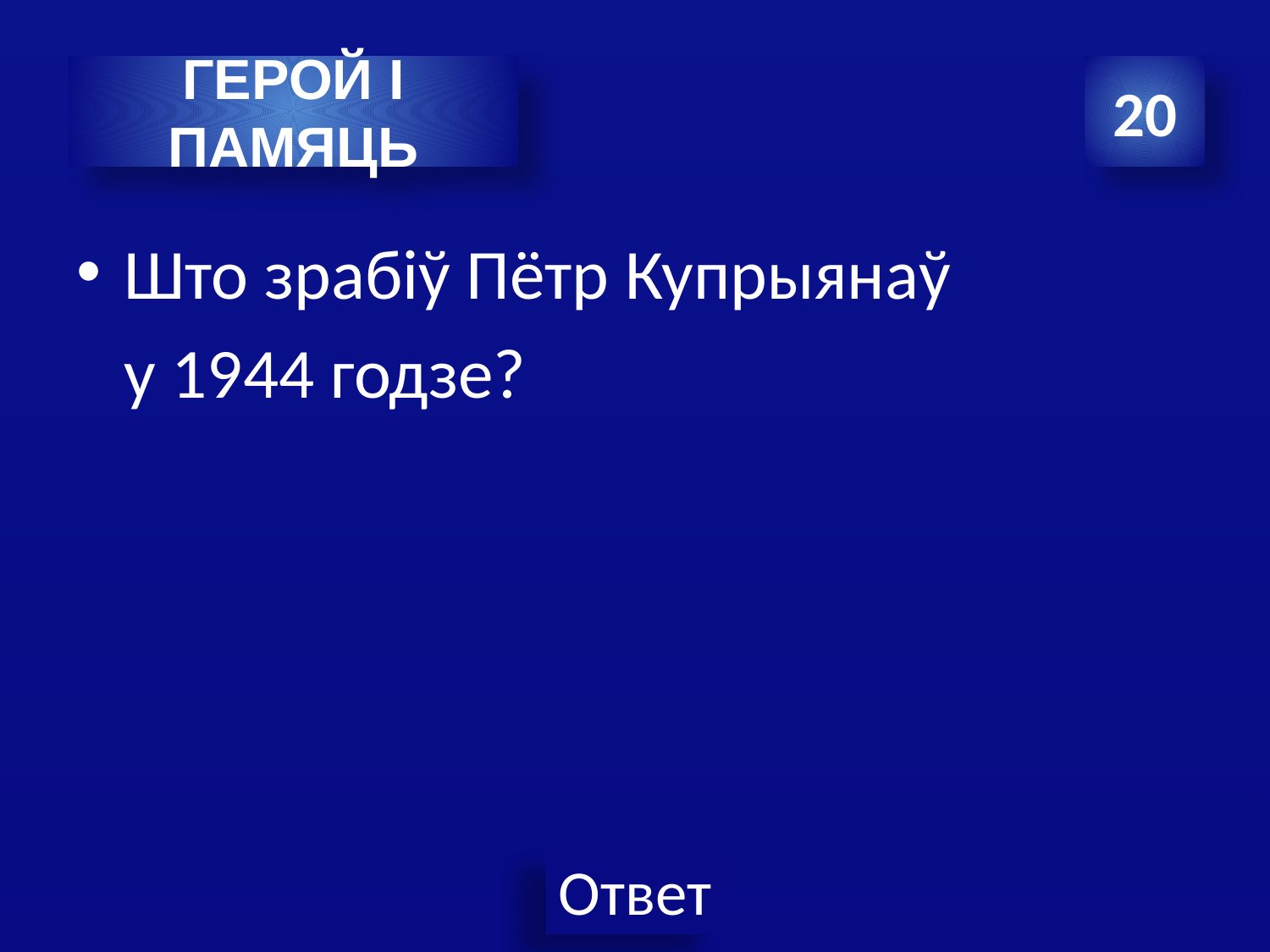

#
ГЕРОЙ І ПАМЯЦЬ
20
Што зрабіў Пётр Купрыянаў
   у 1944 годзе?